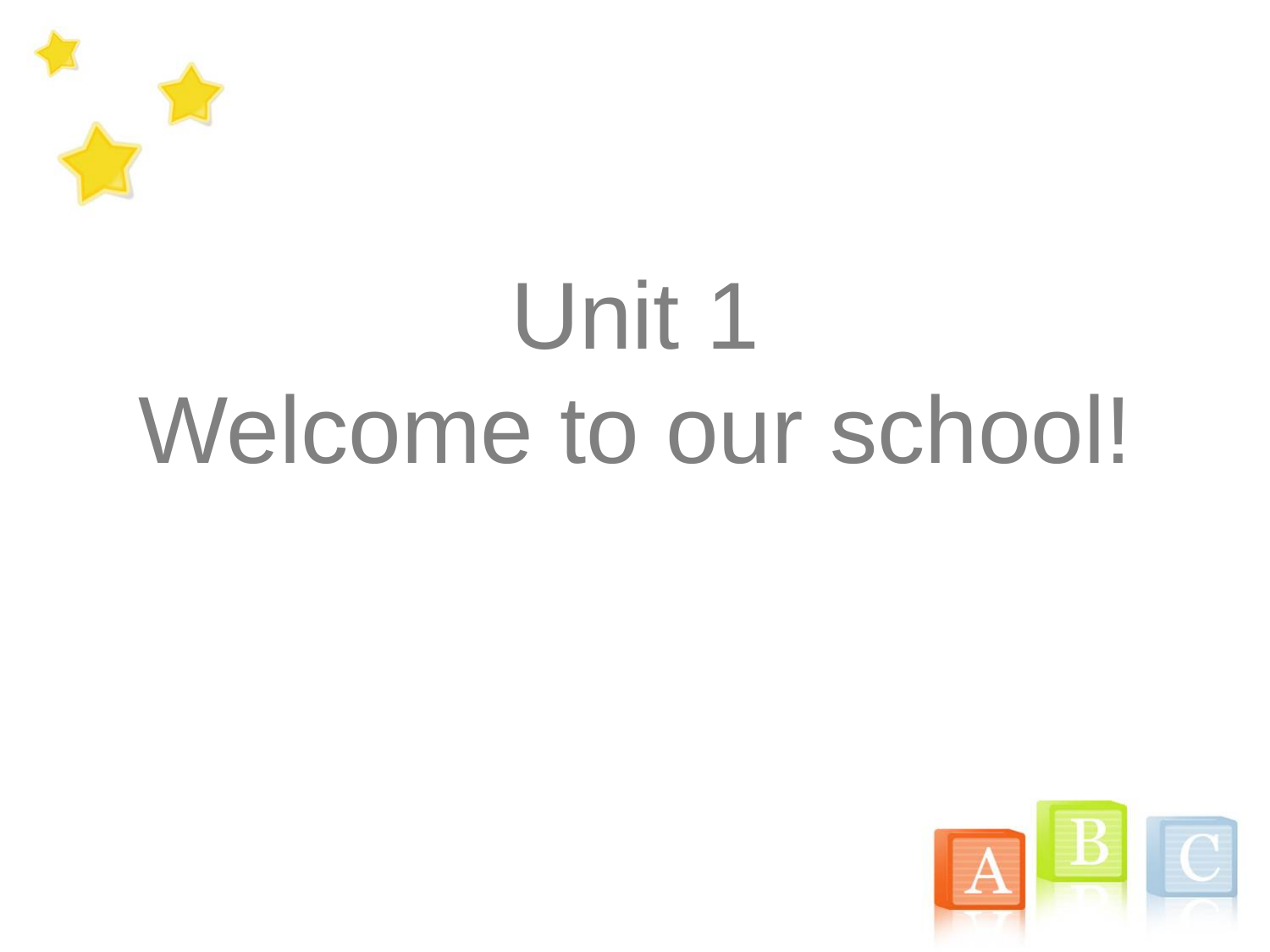

# Unit 1 Welcome to our school!